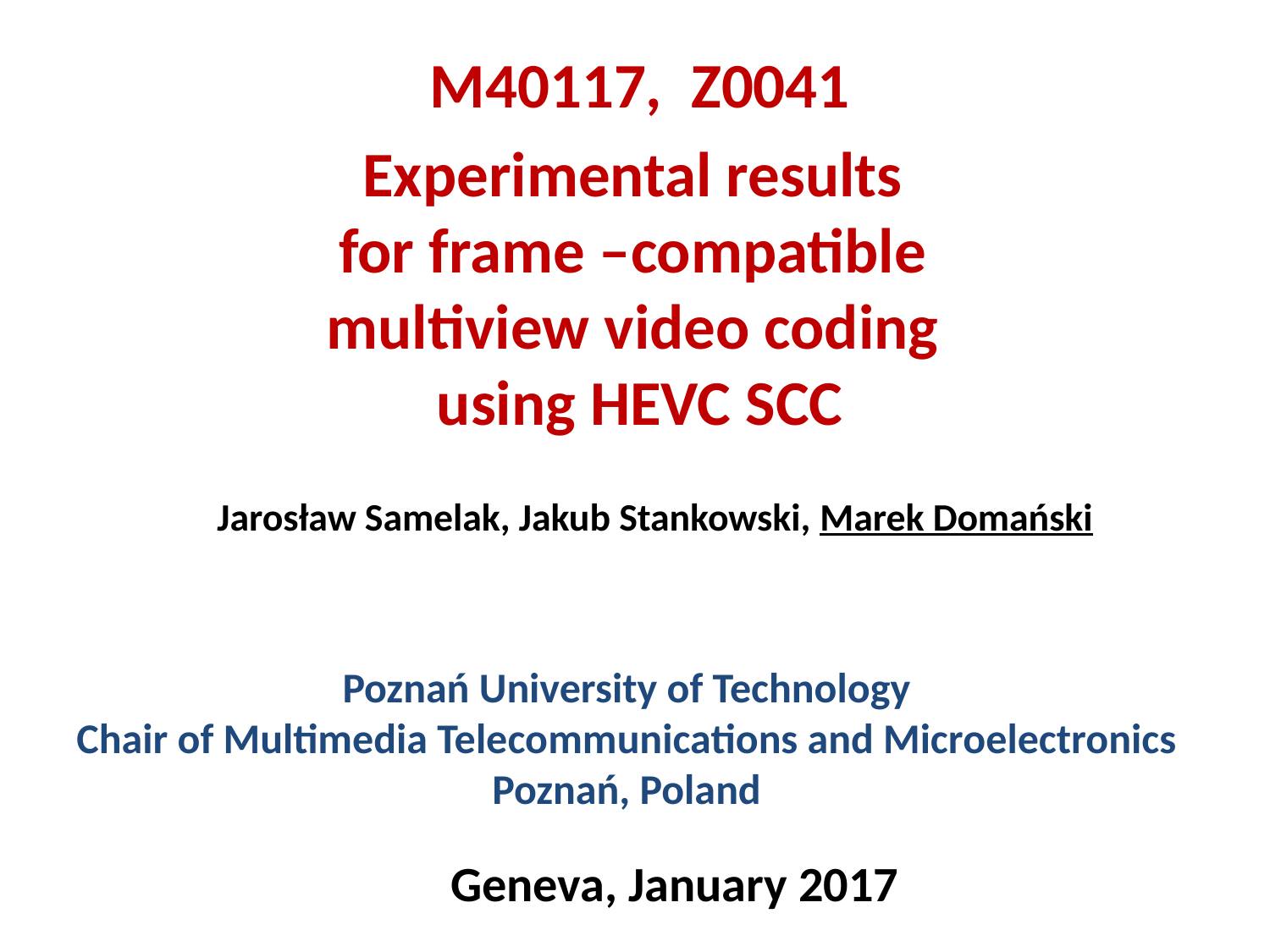

M40117,  Z0041
Experimental results
for frame –compatible
multiview video coding
using HEVC SCC
# Jarosław Samelak, Jakub Stankowski, Marek Domański
Poznań University of Technology
Chair of Multimedia Telecommunications and Microelectronics
Poznań, Poland
Geneva, January 2017